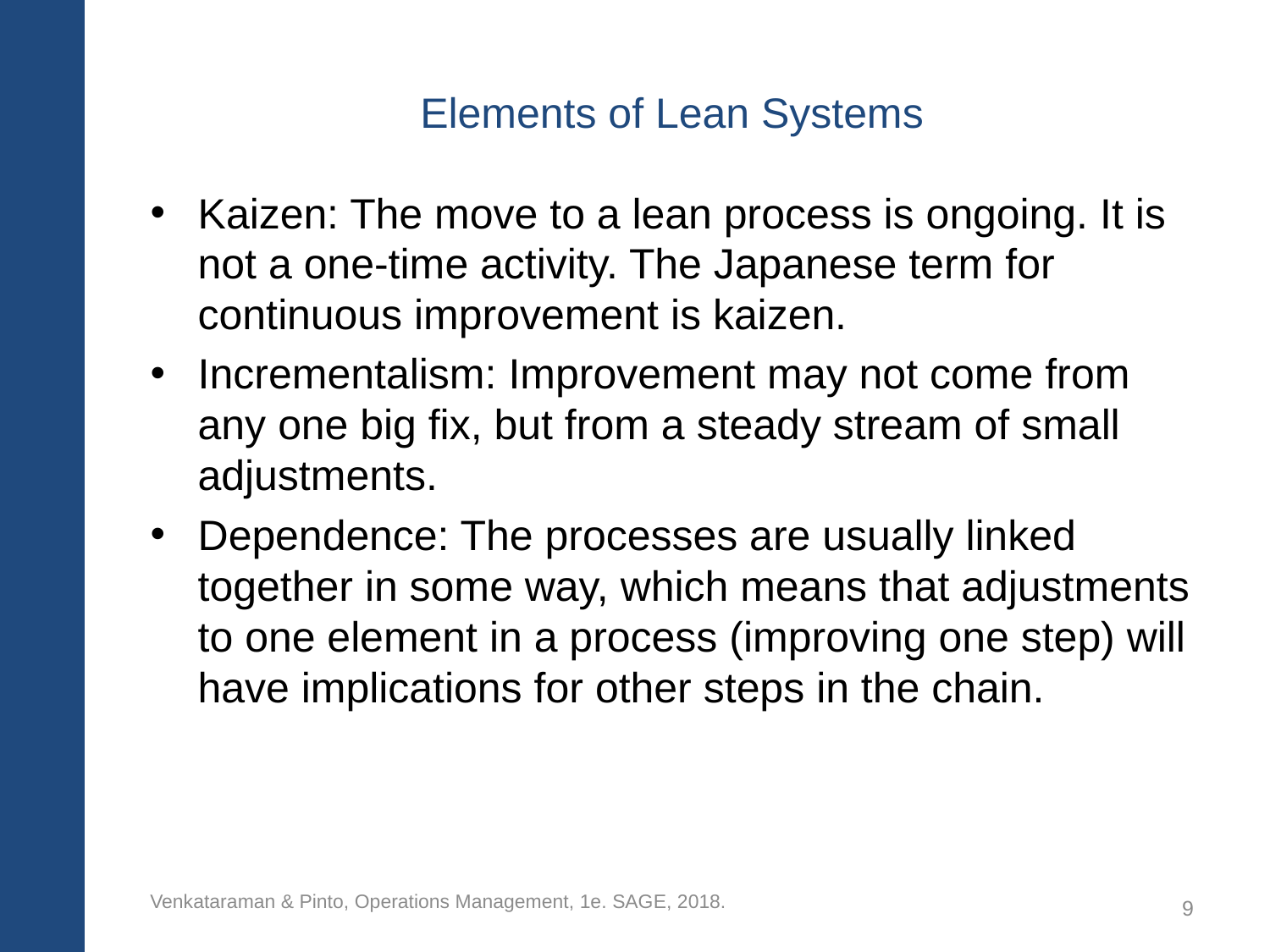

# Elements of Lean Systems
Kaizen: The move to a lean process is ongoing. It is not a one-time activity. The Japanese term for continuous improvement is kaizen.
Incrementalism: Improvement may not come from any one big fix, but from a steady stream of small adjustments.
Dependence: The processes are usually linked together in some way, which means that adjustments to one element in a process (improving one step) will have implications for other steps in the chain.
Venkataraman & Pinto, Operations Management, 1e. SAGE, 2018.
9